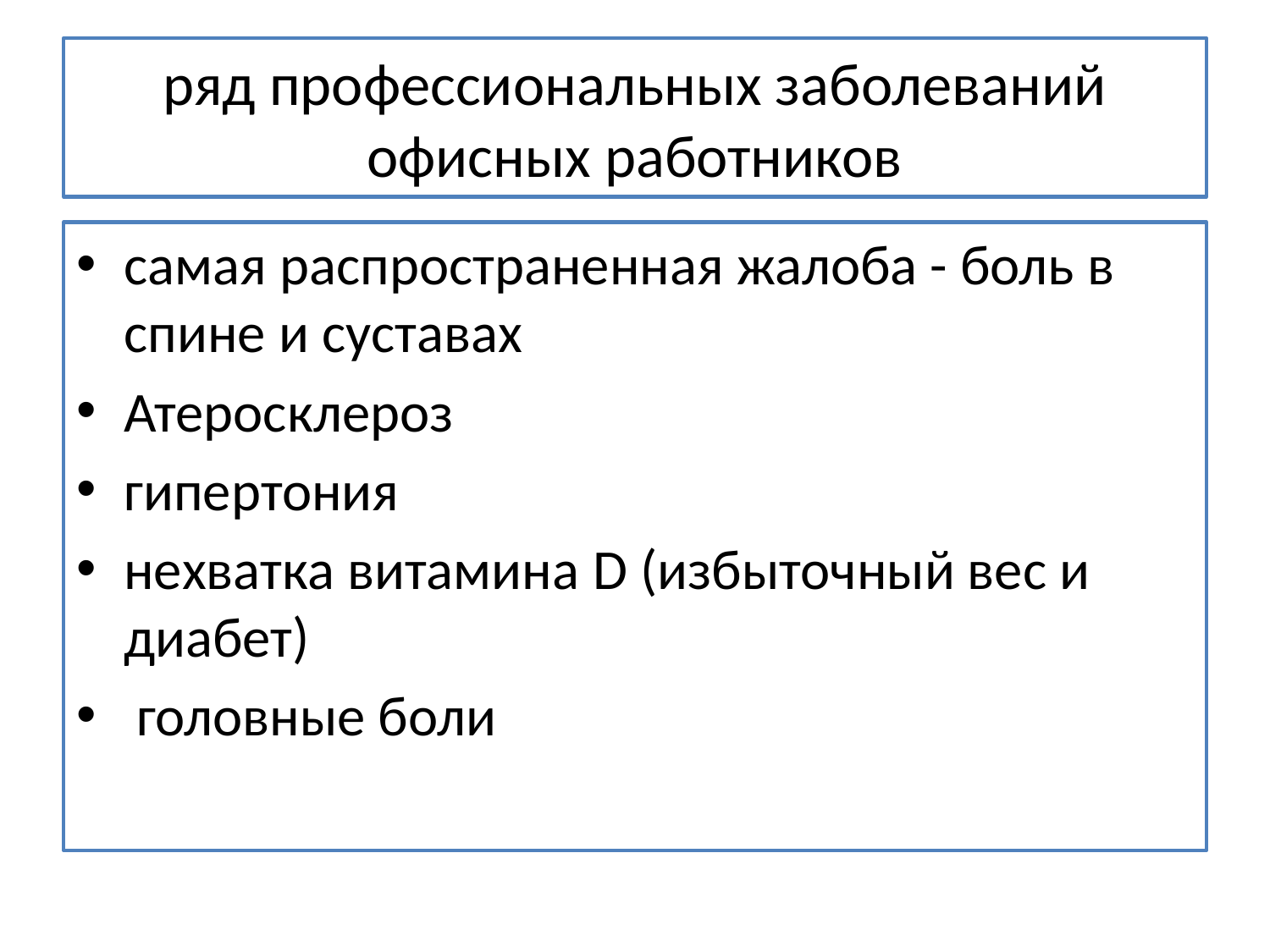

# ряд профессиональных заболеваний офисных работников
самая распространенная жалоба - боль в спине и суставах
Атеросклероз
гипертония
нехватка витамина D (избыточный вес и диабет)
 головные боли